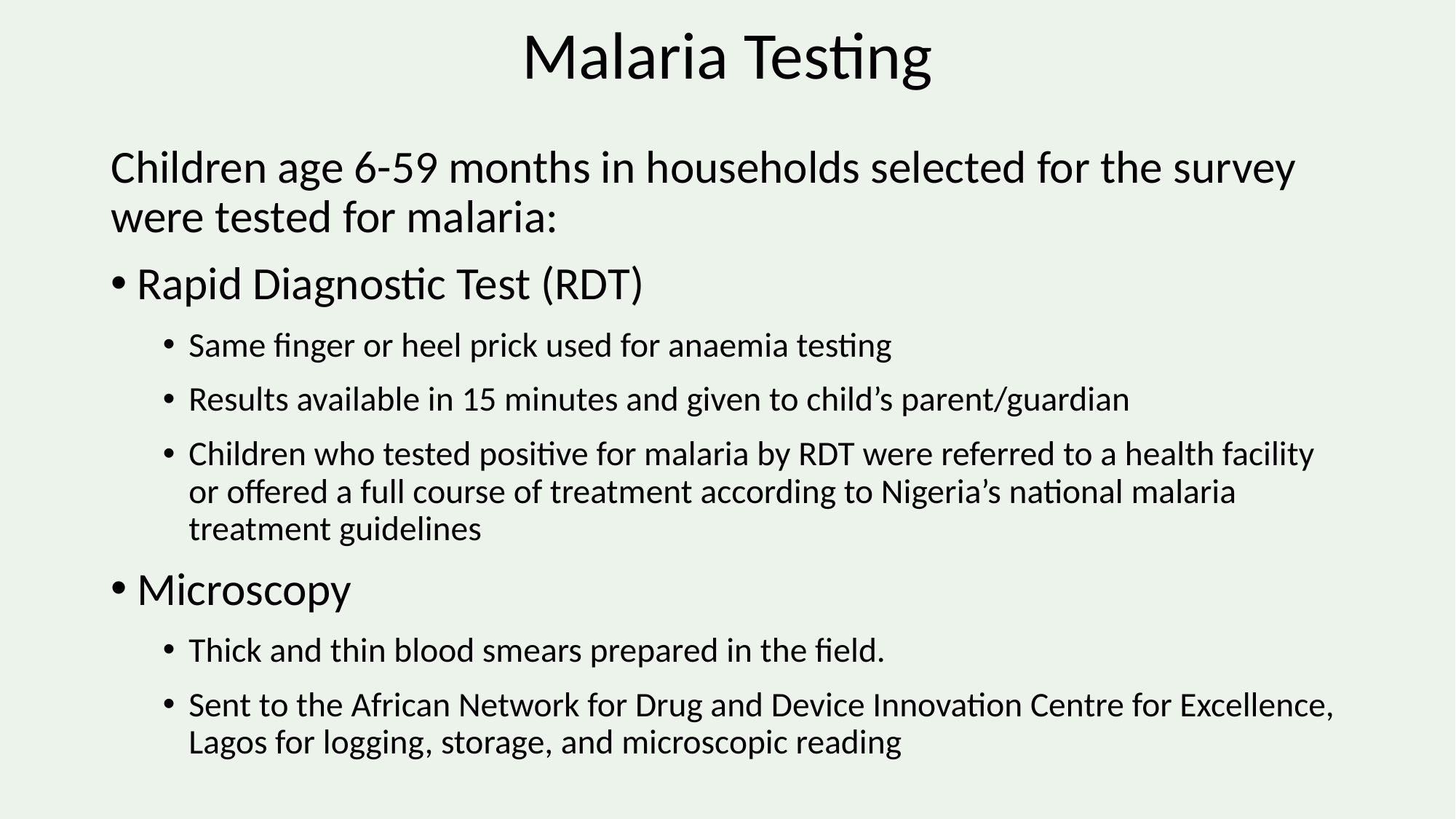

# Malaria Testing
Children age 6-59 months in households selected for the survey were tested for malaria:
Rapid Diagnostic Test (RDT)
Same finger or heel prick used for anaemia testing
Results available in 15 minutes and given to child’s parent/guardian
Children who tested positive for malaria by RDT were referred to a health facility or offered a full course of treatment according to Nigeria’s national malaria treatment guidelines
Microscopy
Thick and thin blood smears prepared in the field.
Sent to the African Network for Drug and Device Innovation Centre for Excellence, Lagos for logging, storage, and microscopic reading